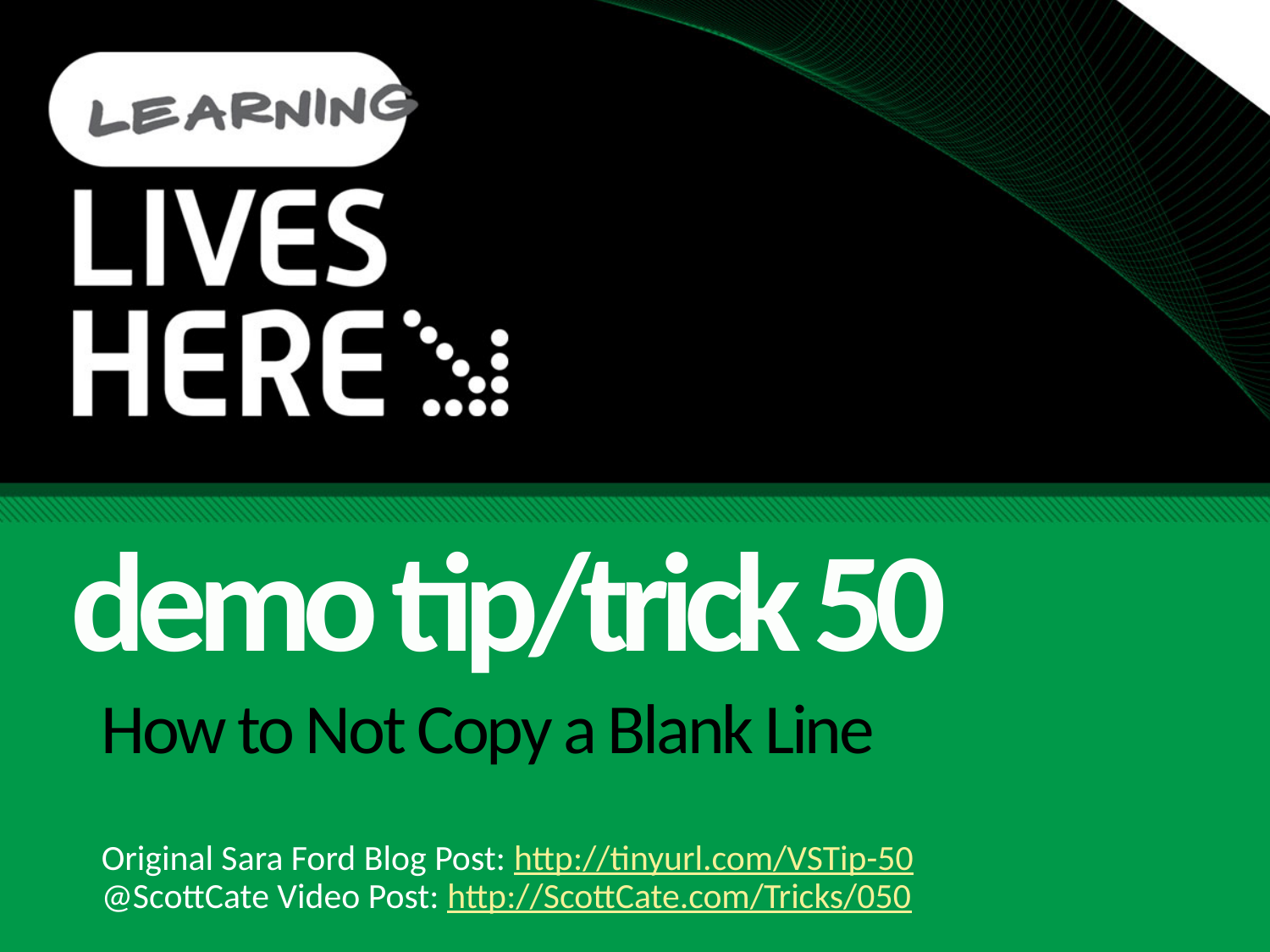

demo tip/trick 50
# How to Not Copy a Blank Line

Original Sara Ford Blog Post: http://tinyurl.com/VSTip-50
@ScottCate Video Post: http://ScottCate.com/Tricks/050